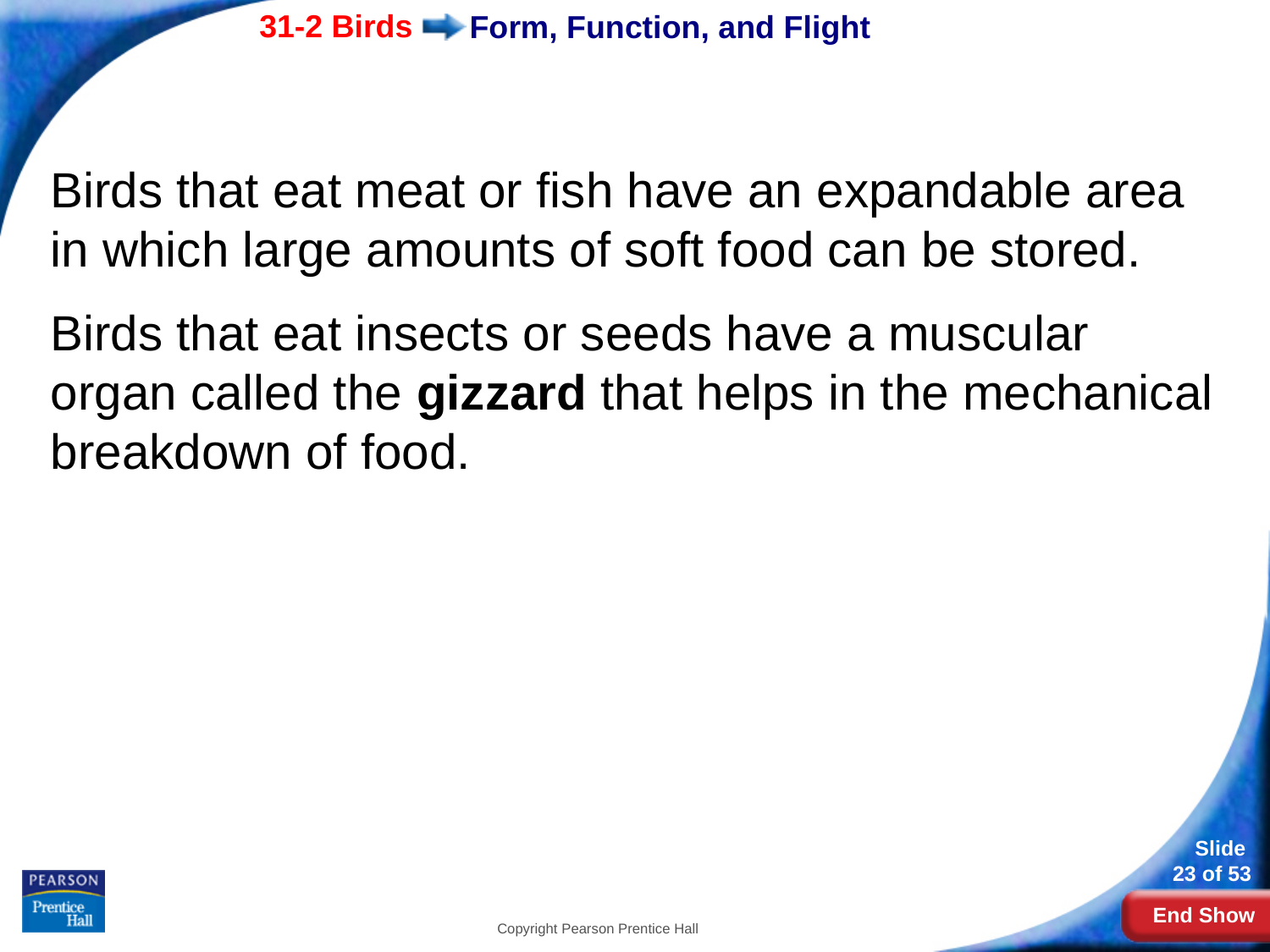

# Form, Function, and Flight
Birds that eat meat or fish have an expandable area in which large amounts of soft food can be stored.
Birds that eat insects or seeds have a muscular organ called the gizzard that helps in the mechanical breakdown of food.
Copyright Pearson Prentice Hall